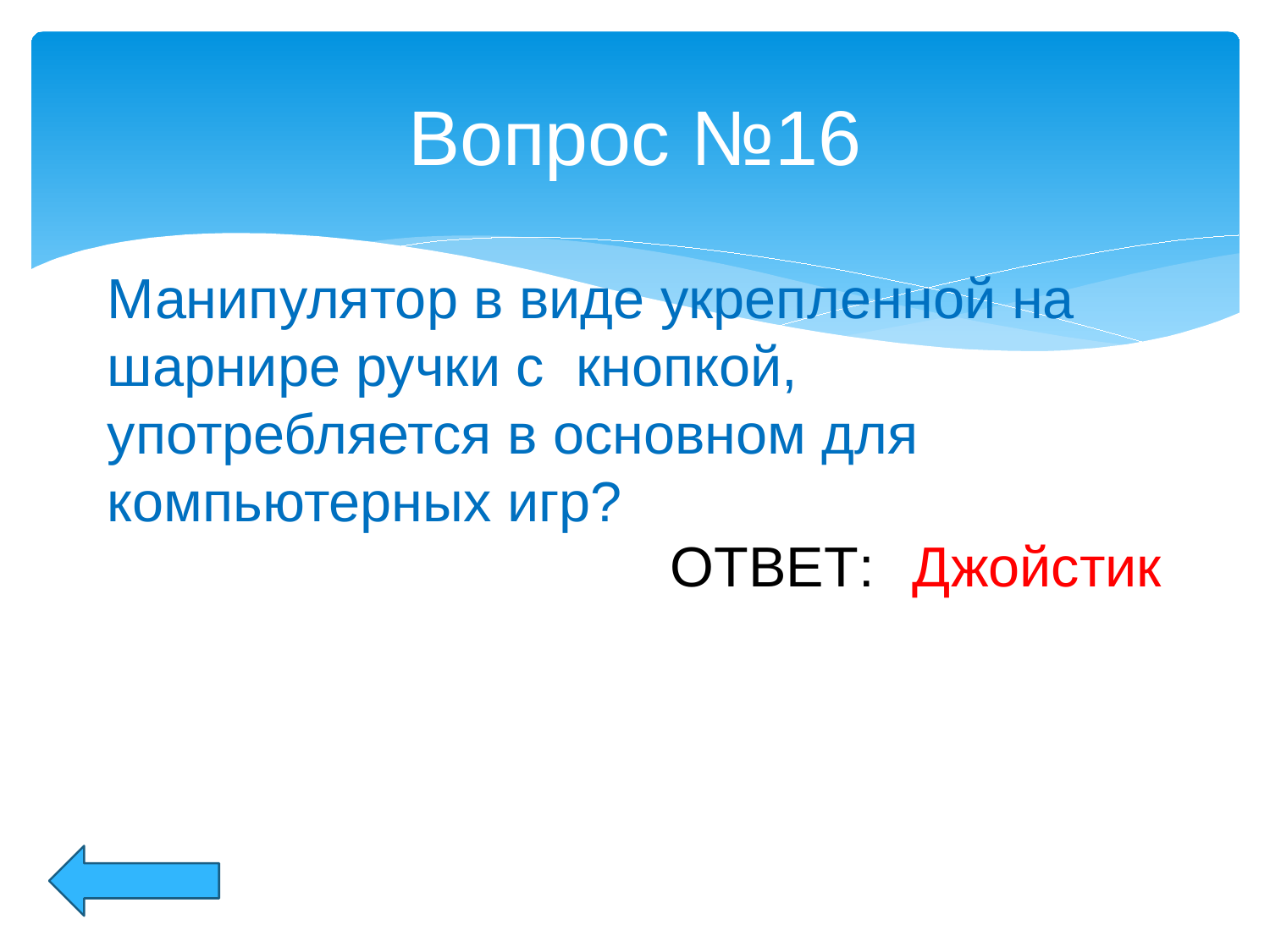

# Вопрос №16
Манипулятор в виде укрепленной на шарнире ручки с  кнопкой, употребляется в основном для компьютерных игр?
Джойстик
ОТВЕТ: